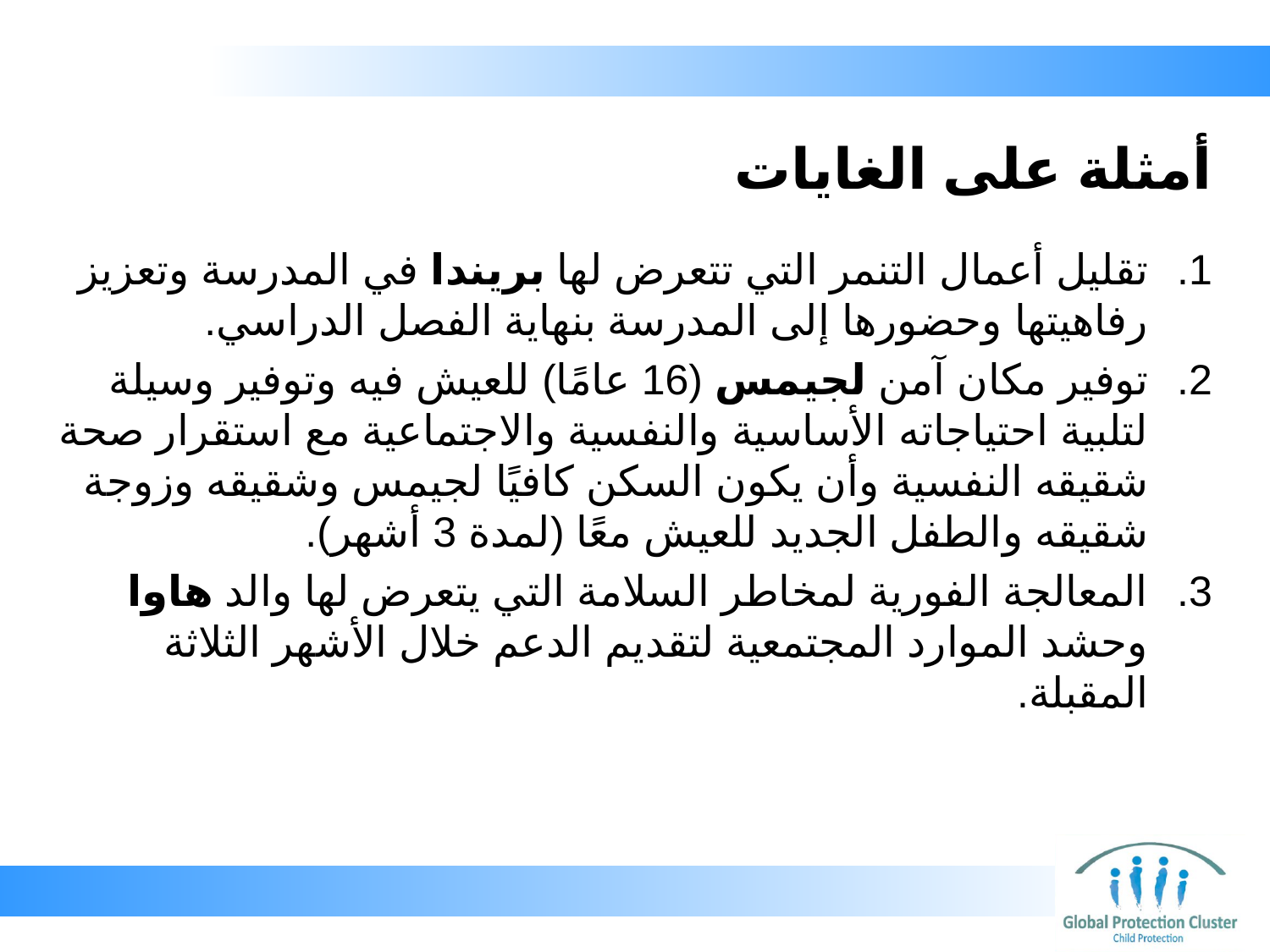

# أمثلة على الغايات
تقليل أعمال التنمر التي تتعرض لها بريندا في المدرسة وتعزيز رفاهيتها وحضورها إلى المدرسة بنهاية الفصل الدراسي.
توفير مكان آمن لجيمس (16 عامًا) للعيش فيه وتوفير وسيلة لتلبية احتياجاته الأساسية والنفسية والاجتماعية مع استقرار صحة شقيقه النفسية وأن يكون السكن كافيًا لجيمس وشقيقه وزوجة شقيقه والطفل الجديد للعيش معًا (لمدة 3 أشهر).
المعالجة الفورية لمخاطر السلامة التي يتعرض لها والد هاوا وحشد الموارد المجتمعية لتقديم الدعم خلال الأشهر الثلاثة المقبلة.